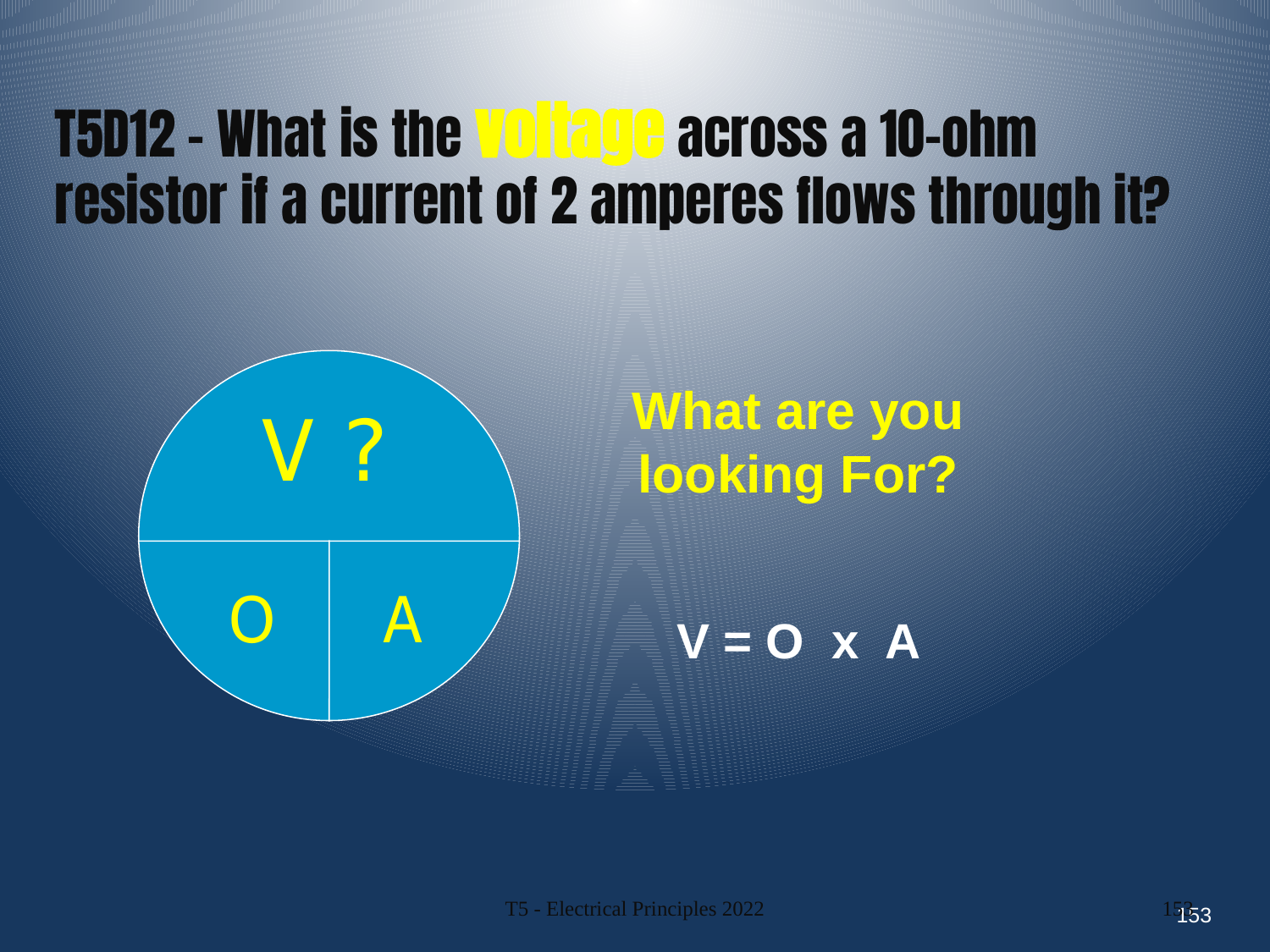

T5D12 - What is the voltage across a 10-ohm resistor if a current of 2 amperes flows through it?

V ?
          O
A
What are you looking For?
V = O  x  A

153
T5 - Electrical Principles 2022
153